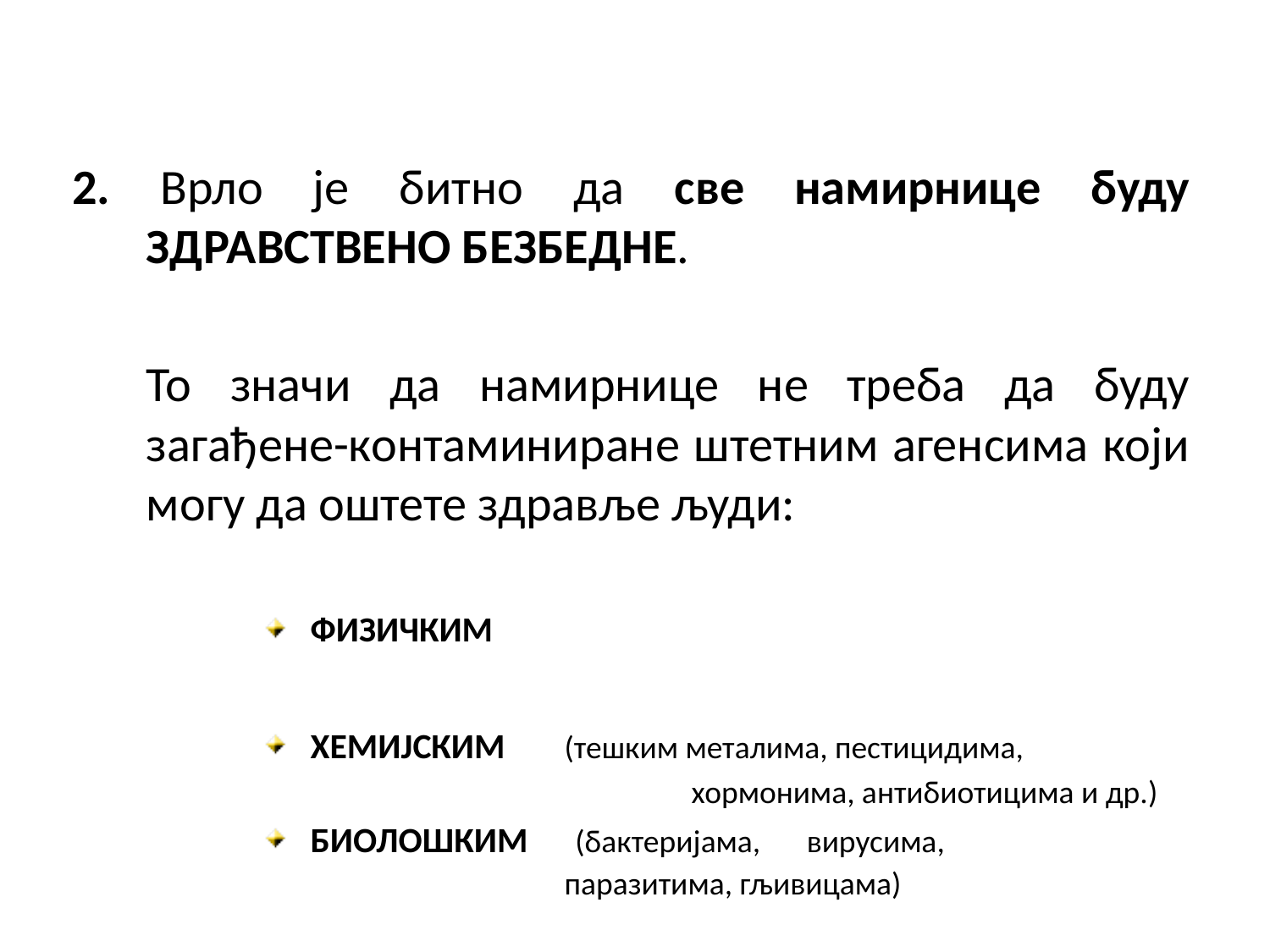

2. Врло је битно да све намирнице буду ЗДРАВСТВЕНО БЕЗБЕДНЕ.

	То значи да намирнице не треба да буду загађене-контаминиране штетним агенсима који могу да оштете здравље људи:

ФИЗИЧКИМ

ХЕМИЈСКИМ 	(тешким металима, пестицидима,
			   	хормонима, антибиотицима и др.)
БИОЛОШКИМ (бактеријама, вирусима, 			     	паразитима, гљивицама)